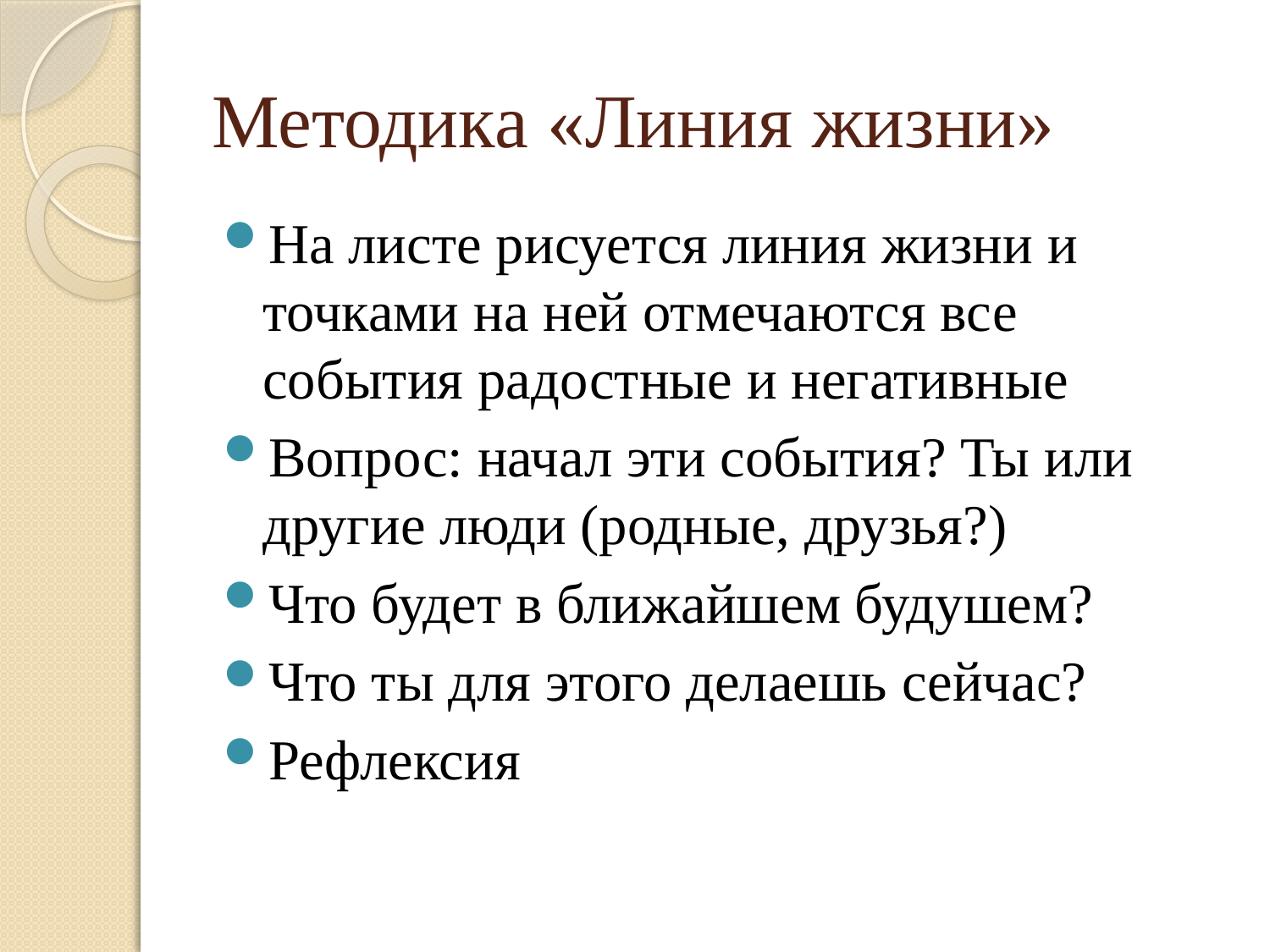

# Методика «Линия жизни»
На листе рисуется линия жизни и точками на ней отмечаются все события радостные и негативные
Вопрос: начал эти события? Ты или другие люди (родные, друзья?)
Что будет в ближайшем будушем?
Что ты для этого делаешь сейчас?
Рефлексия